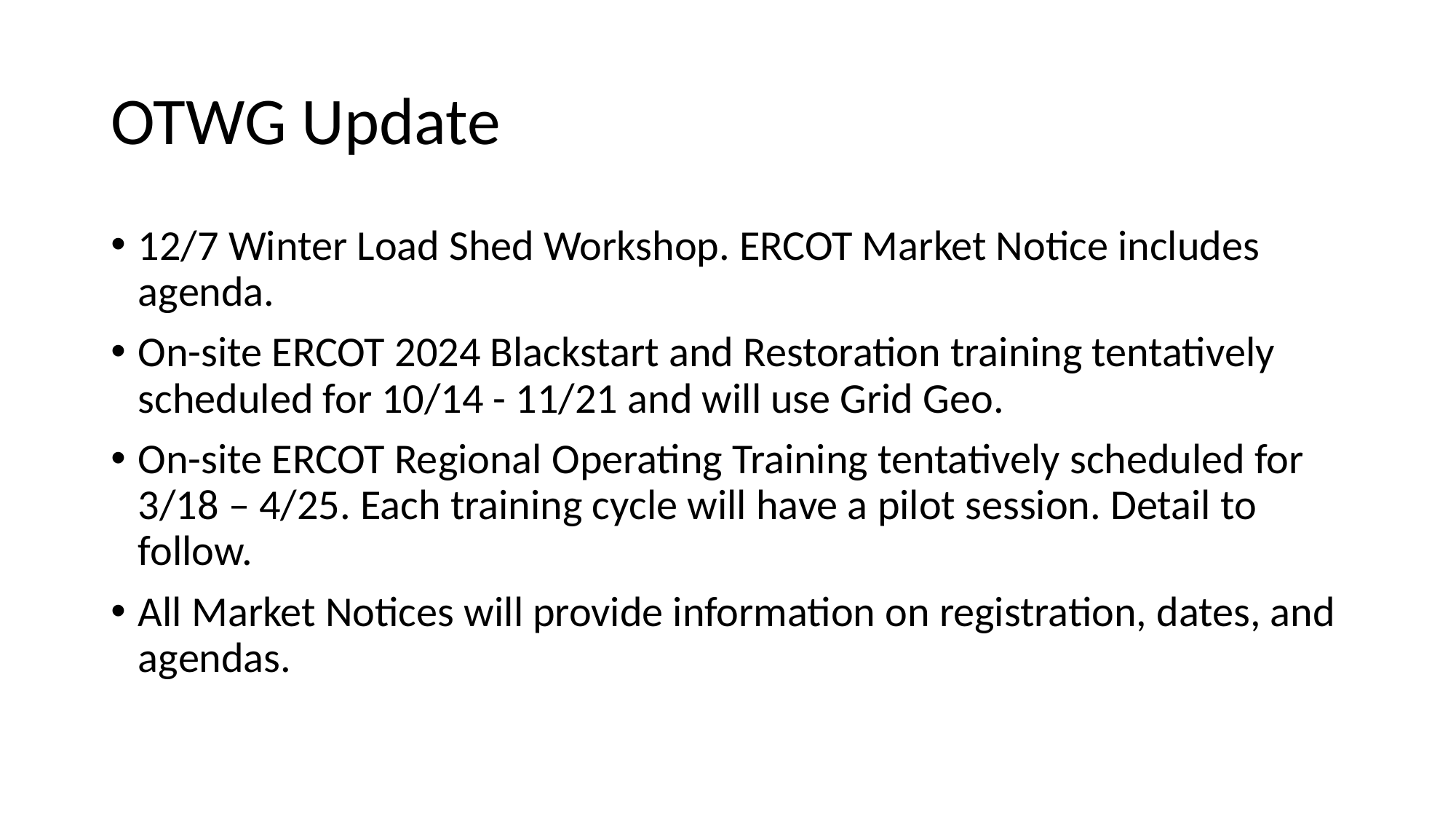

# OTWG Update
12/7 Winter Load Shed Workshop. ERCOT Market Notice includes agenda.
On-site ERCOT 2024 Blackstart and Restoration training tentatively scheduled for 10/14 - 11/21 and will use Grid Geo.
On-site ERCOT Regional Operating Training tentatively scheduled for 3/18 – 4/25. Each training cycle will have a pilot session. Detail to follow.
All Market Notices will provide information on registration, dates, and agendas.